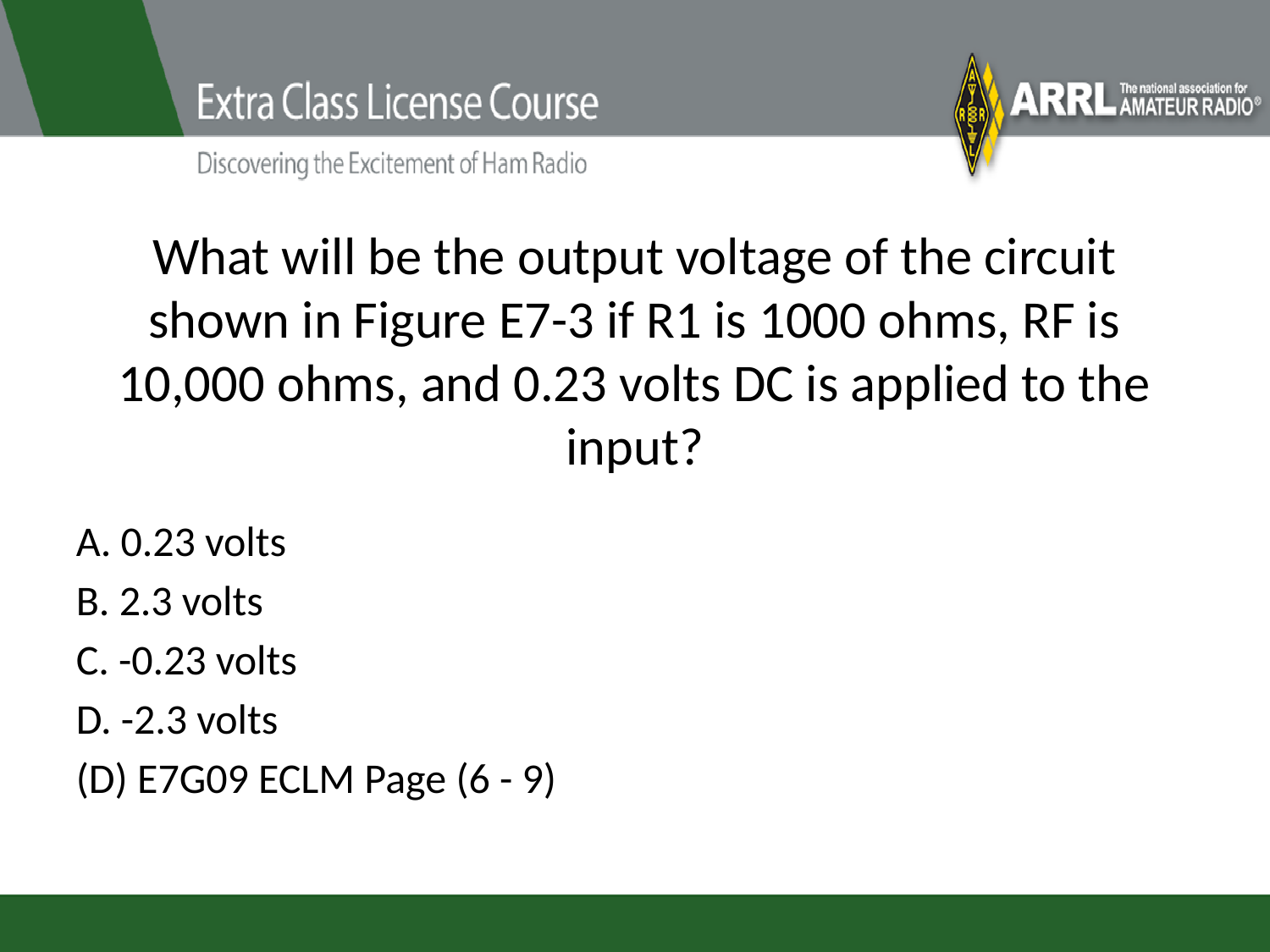

# What will be the output voltage of the circuit shown in Figure E7-3 if R1 is 1000 ohms, RF is 10,000 ohms, and 0.23 volts DC is applied to the input?
A. 0.23 volts
B. 2.3 volts
C. -0.23 volts
D. -2.3 volts
(D) E7G09 ECLM Page (6 - 9)